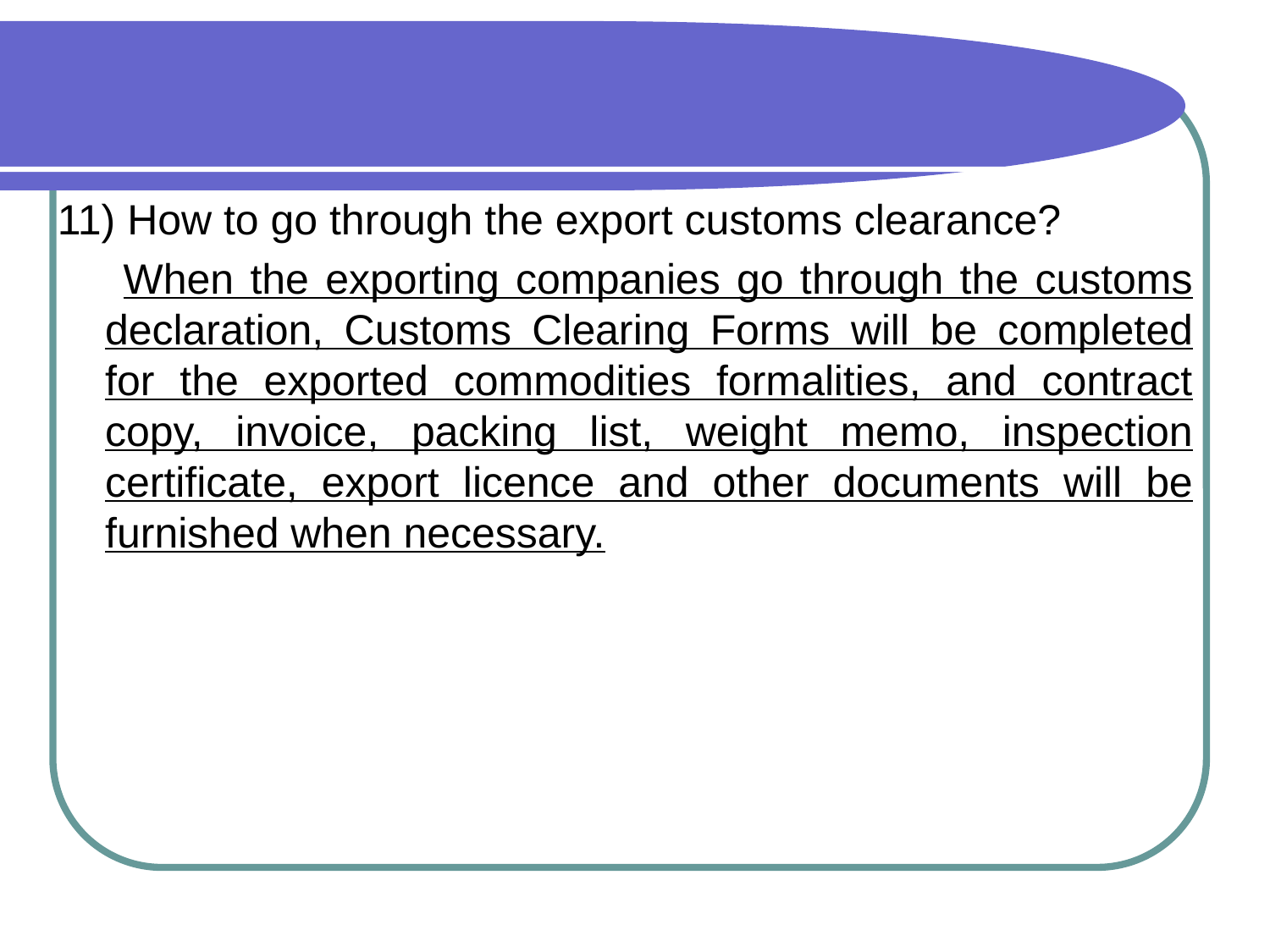

#
11) How to go through the export customs clearance?
    When the exporting companies go through the customs declaration, Customs Clearing Forms will be completed for the exported commodities formalities, and contract copy, invoice, packing list, weight memo, inspection certificate, export licence and other documents will be furnished when necessary.